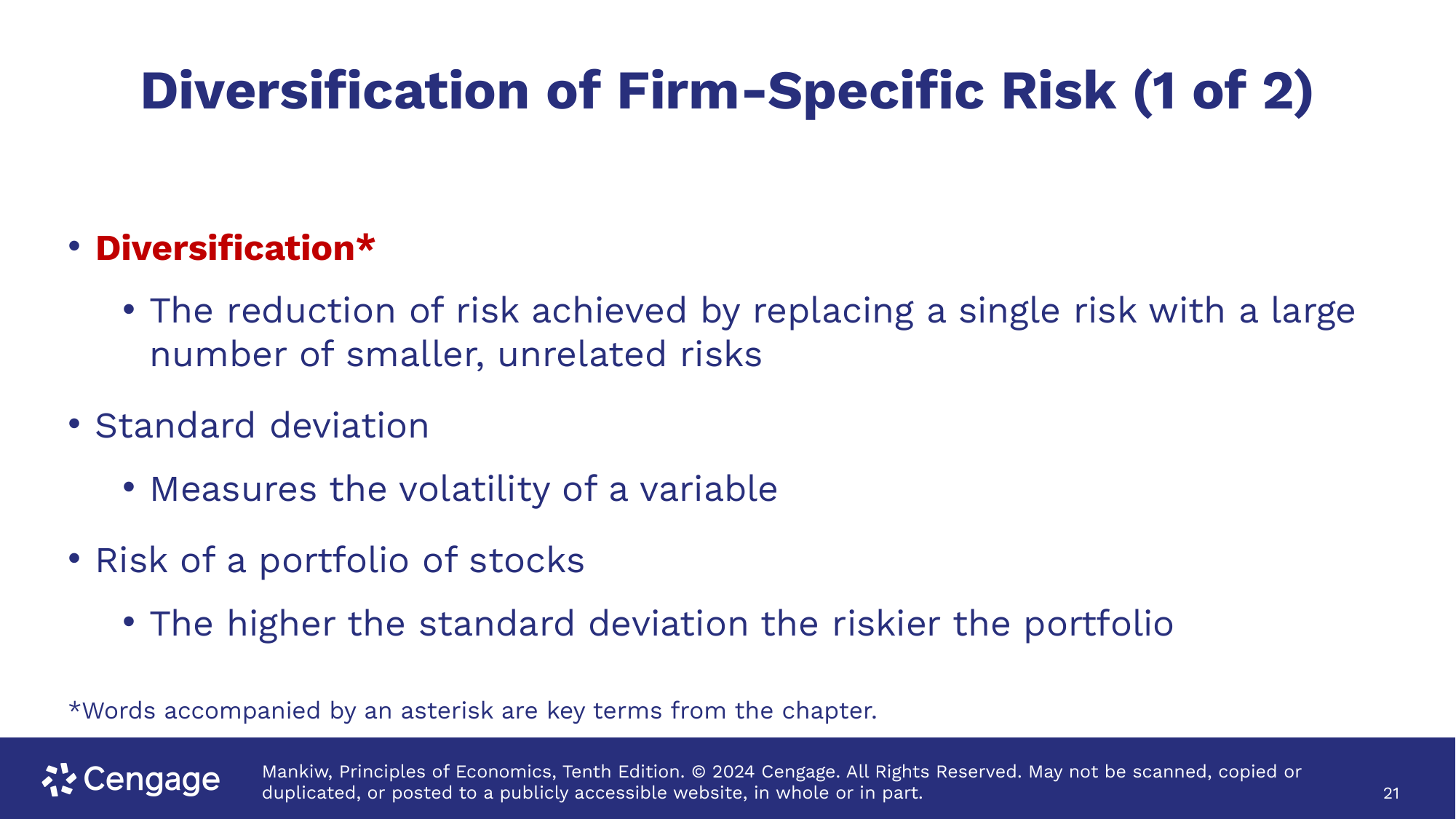

# Diversification of Firm-Specific Risk (1 of 2)
Diversification*
The reduction of risk achieved by replacing a single risk with a large number of smaller, unrelated risks
Standard deviation
Measures the volatility of a variable
Risk of a portfolio of stocks
The higher the standard deviation the riskier the portfolio
*Words accompanied by an asterisk are key terms from the chapter.